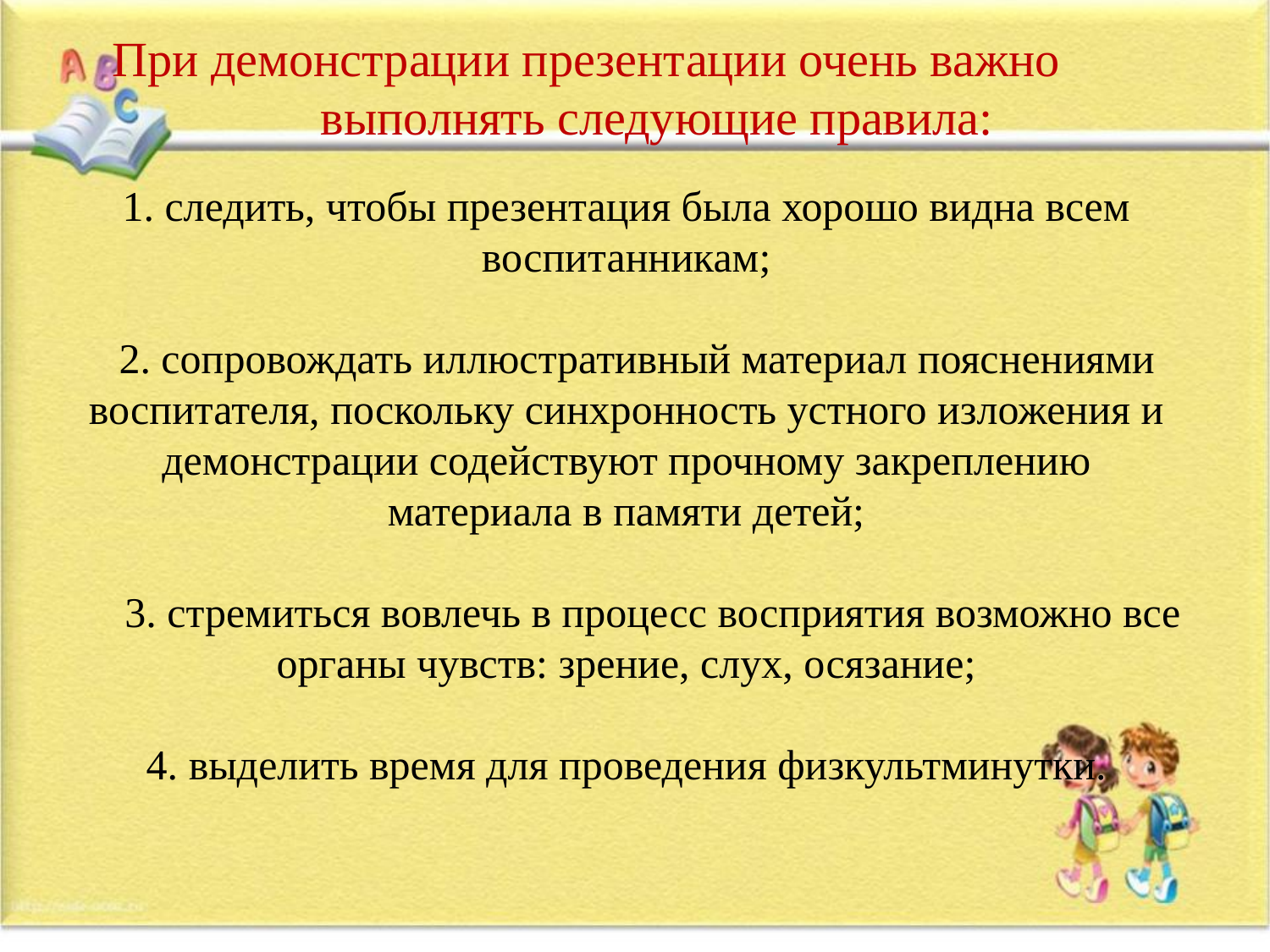

# При демонстрации презентации очень важно                выполнять следующие правила:   1. следить, чтобы презентация была хорошо видна всем воспитанникам;   2. сопровождать иллюстративный материал пояснениями   воспитателя, поскольку синхронность устного изложения и демонстрации содействуют прочному закреплению материала в памяти детей;   3. стремиться вовлечь в процесс восприятия возможно все органы чувств: зрение, слух, осязание;   4. выделить время для проведения физкультминутки.